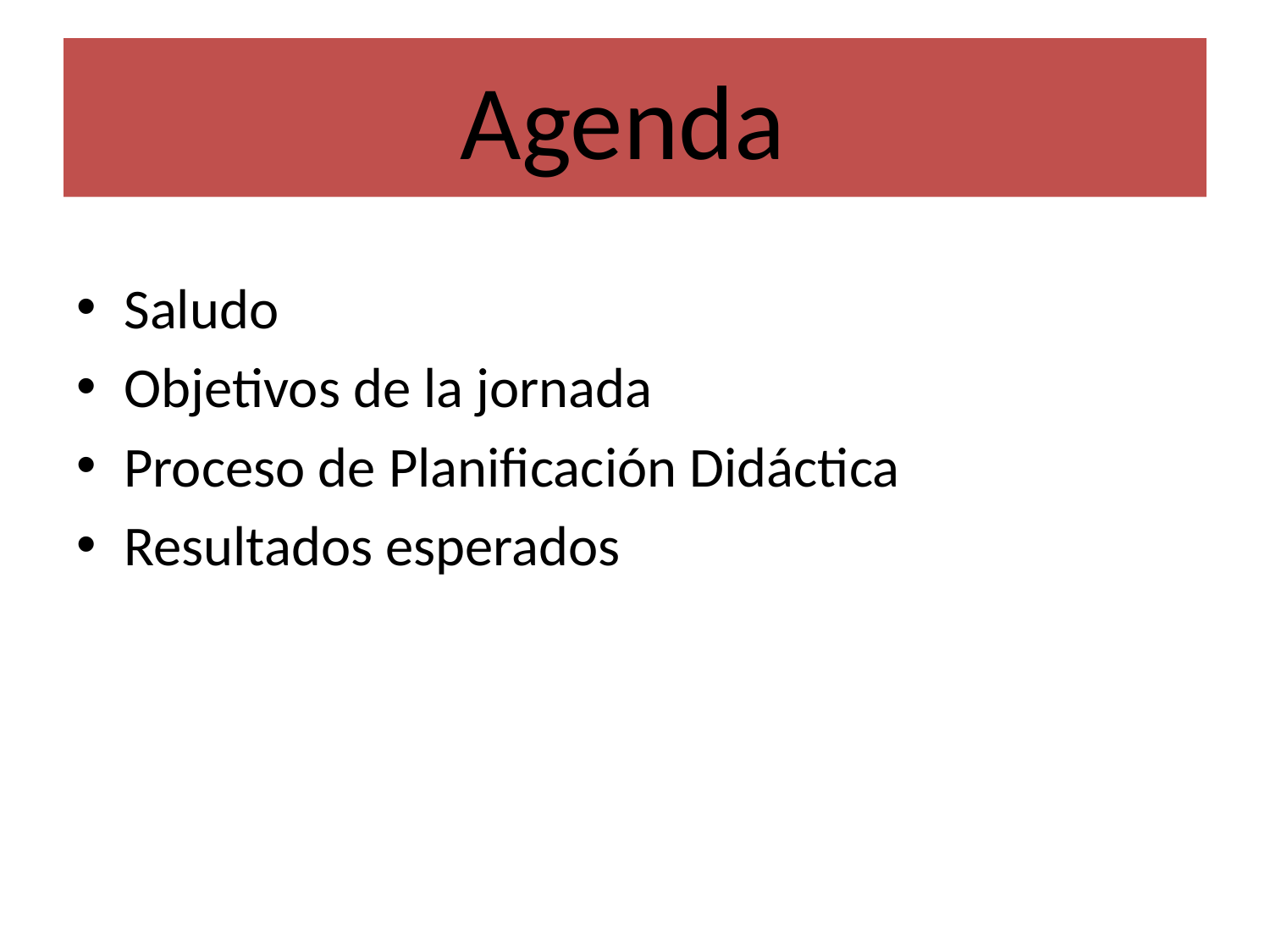

# Agenda
Saludo
Objetivos de la jornada
Proceso de Planificación Didáctica
Resultados esperados